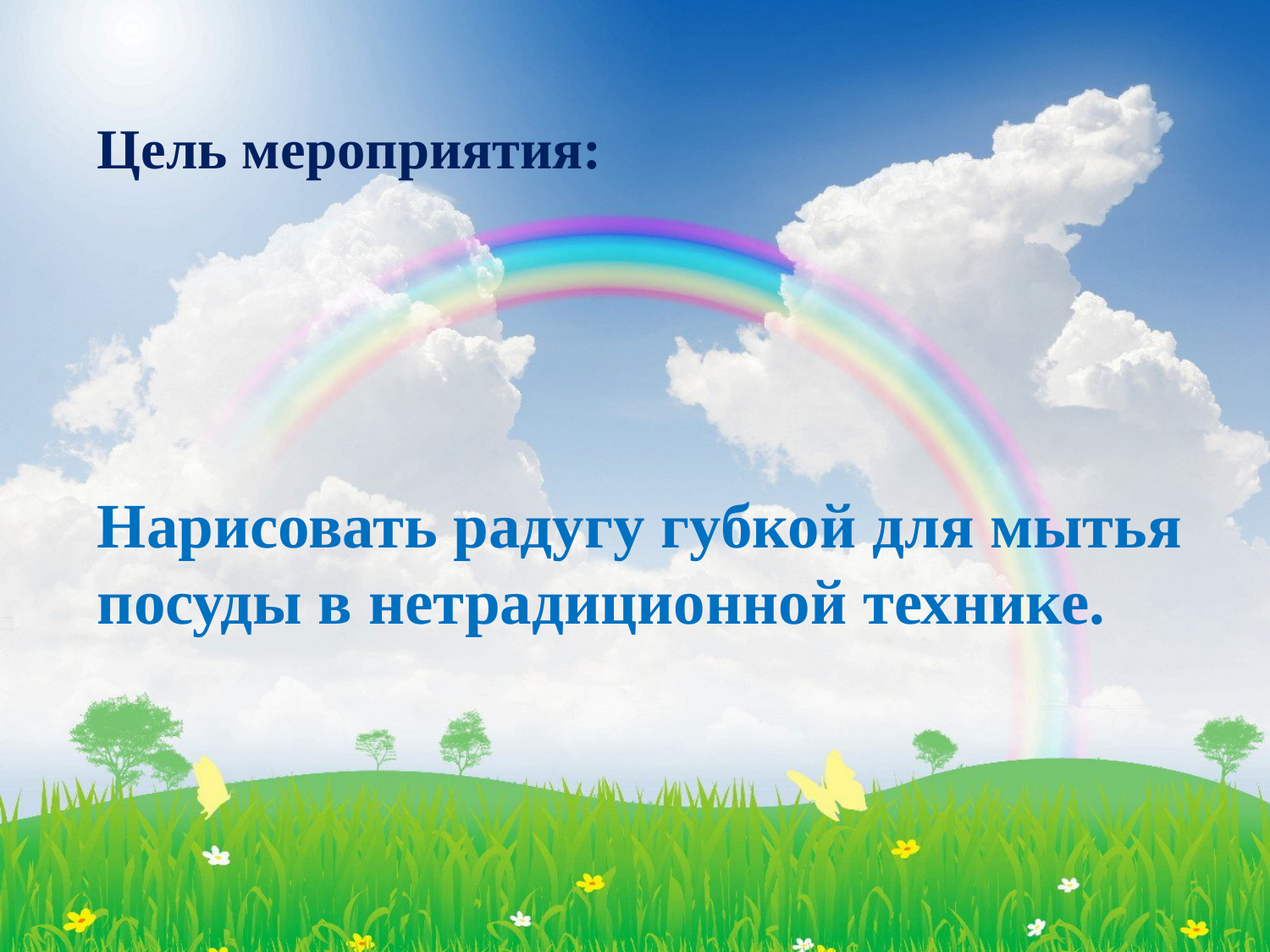

Цель мероприятия:

Нарисовать радугу губкой для мытья посуды в нетрадиционной технике.